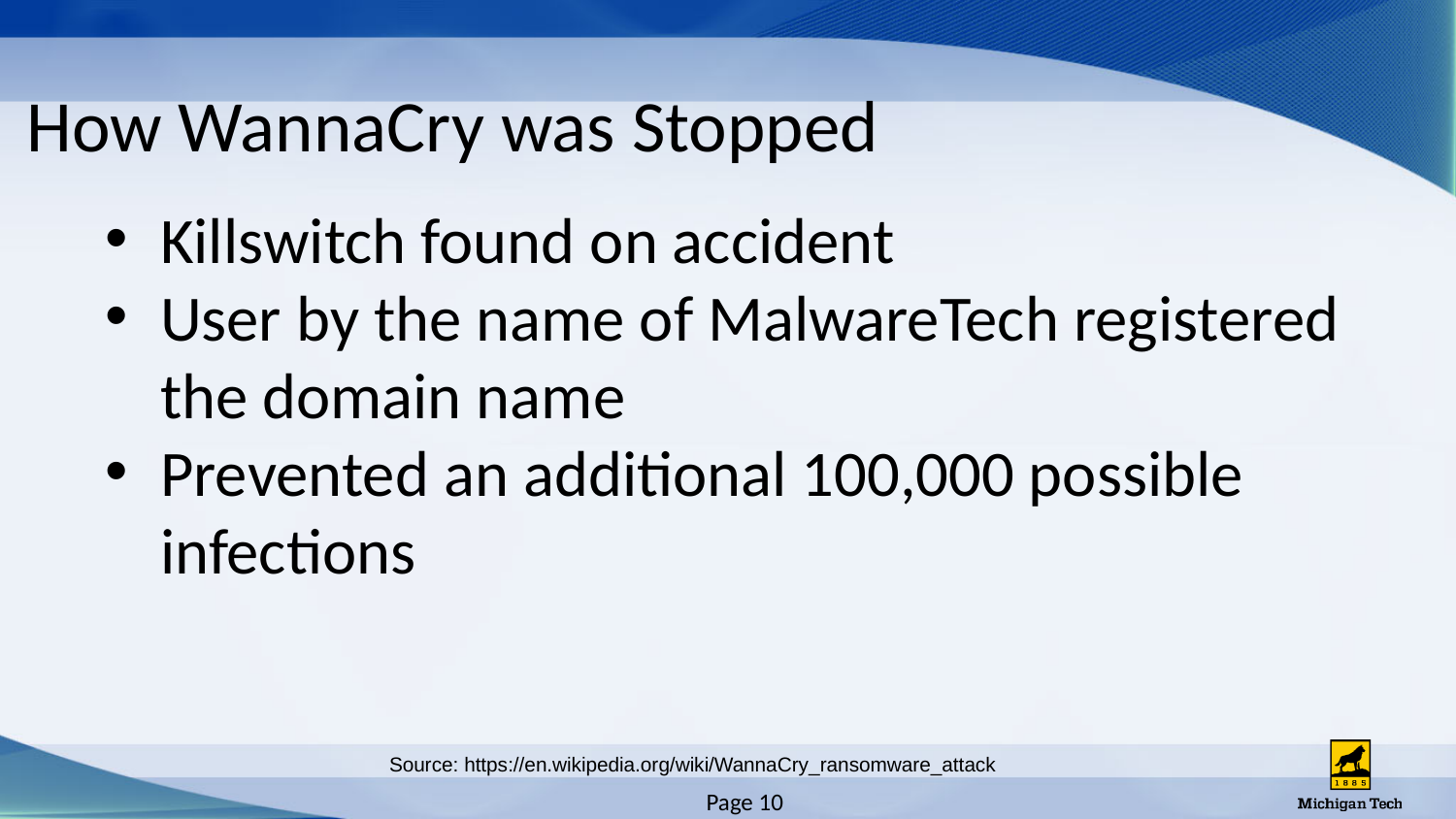

# How WannaCry was Stopped
Killswitch found on accident
User by the name of MalwareTech registered the domain name
Prevented an additional 100,000 possible infections
Source: https://en.wikipedia.org/wiki/WannaCry_ransomware_attack